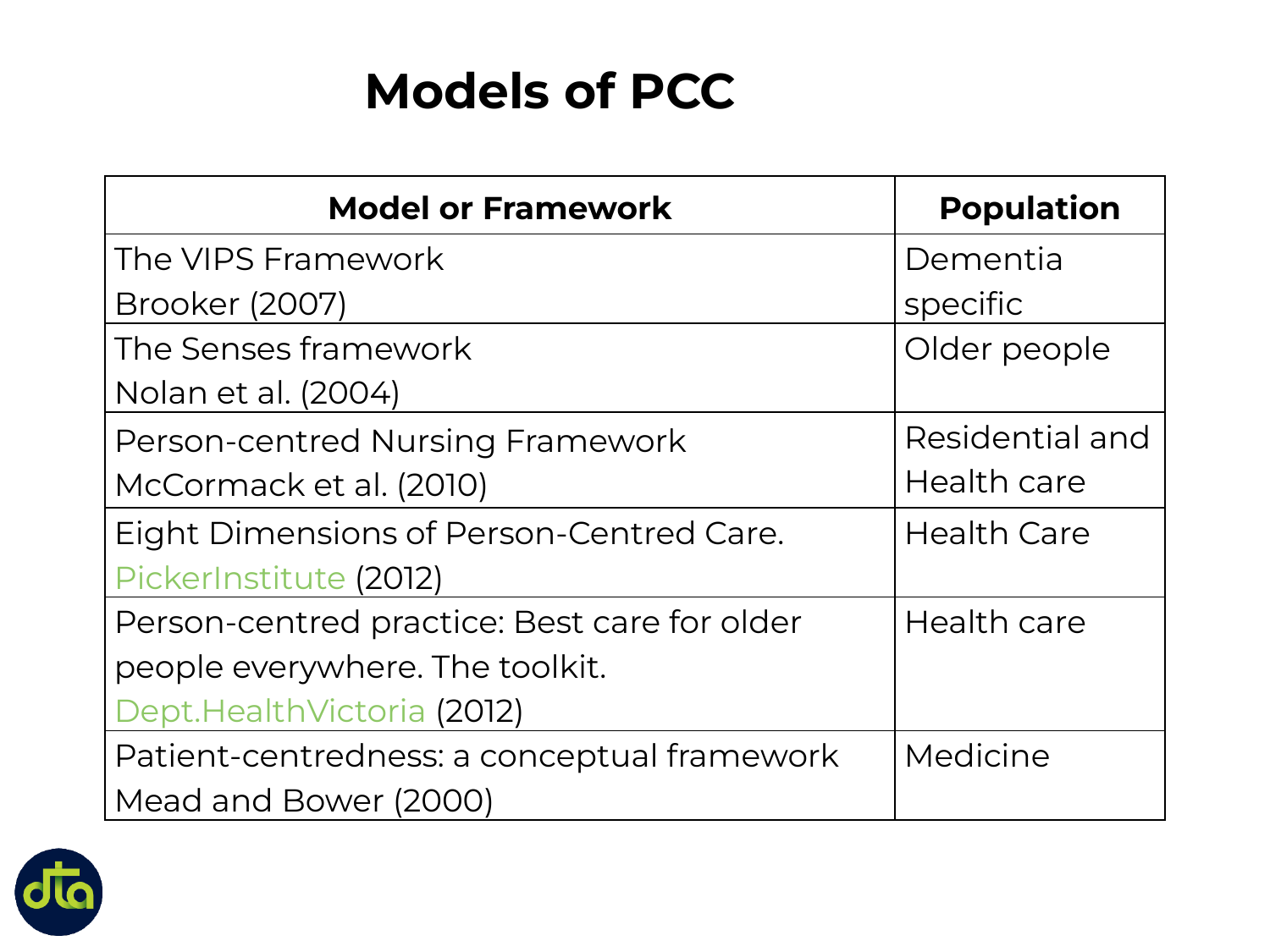

Models of PCC
| Model or Framework | Population |
| --- | --- |
| The VIPS Framework Brooker (2007) | Dementia specific |
| The Senses framework Nolan et al. (2004) | Older people |
| Person-centred Nursing Framework McCormack et al. (2010) | Residential and Health care |
| Eight Dimensions of Person-Centred Care. PickerInstitute (2012) | Health Care |
| Person-centred practice: Best care for older people everywhere. The toolkit. Dept.HealthVictoria (2012) | Health care |
| Patient-centredness: a conceptual framework Mead and Bower (2000) | Medicine |